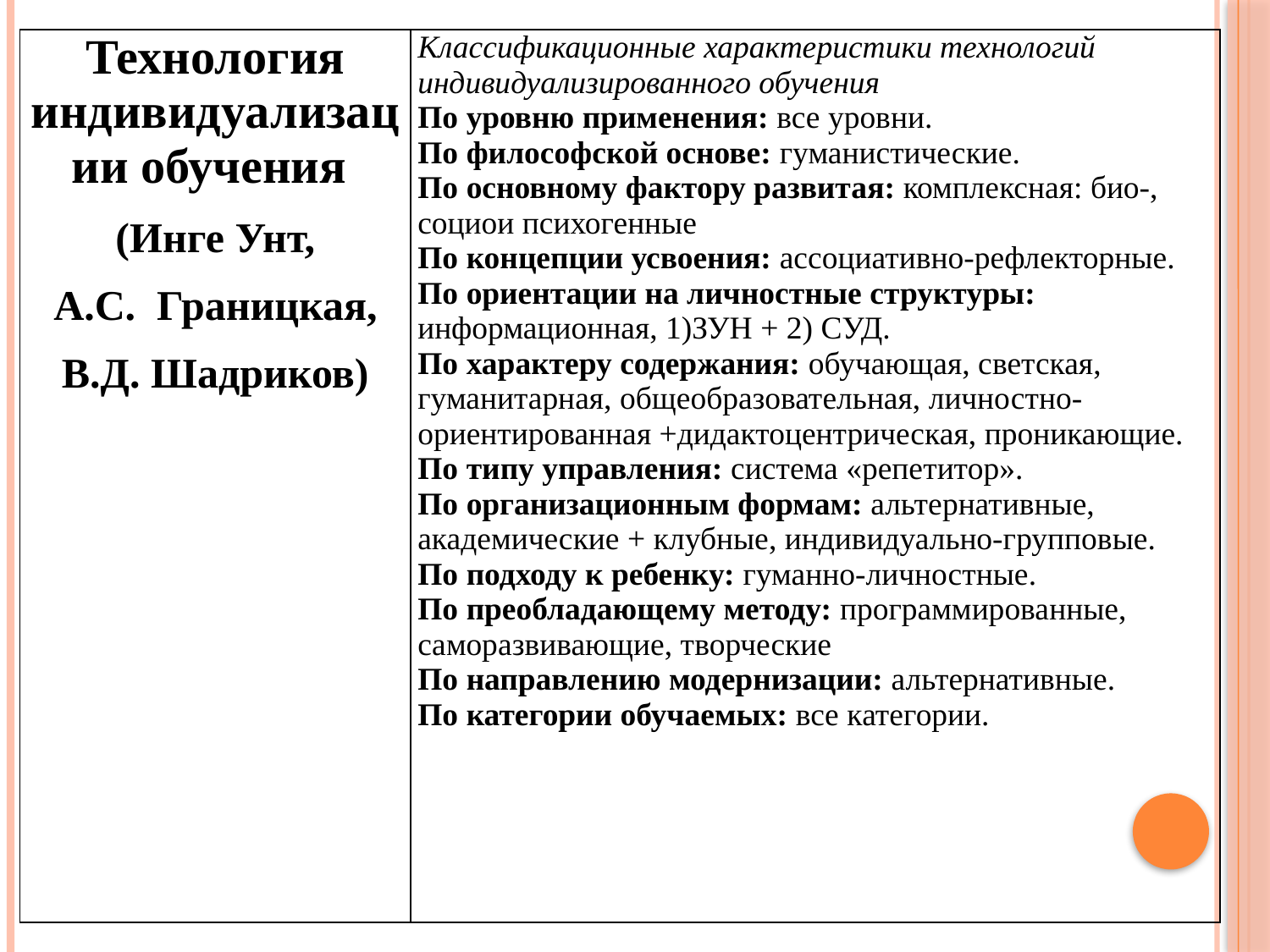

| Технология индивидуализации обучения (Инге Унт, А.С. Границкая, В.Д. Шадриков) | Классификационные характеристики технологий индивидуализированного обучения По уровню применения: все уровни. По философской основе: гуманистические. По основному фактору развитая: комплексная: био-, социои психогенные По концепции усвоения: ассоциативно-рефлекторные. По ориентации на личностные структуры: информационная, 1)ЗУН + 2) СУД. По характеру содержания: обучающая, светская, гуманитарная, общеобразовательная, личностно-ориентированная +дидактоцентрическая, проникающие. По типу управления: система «репетитор». По организационным формам: альтернативные, академические + клубные, индивидуально-групповые. По подходу к ребенку: гуманно-личностные. По преобладающему методу: программированные, саморазвивающие, творческие По направлению модернизации: альтернативные. По категории обучаемых: все категории. |
| --- | --- |